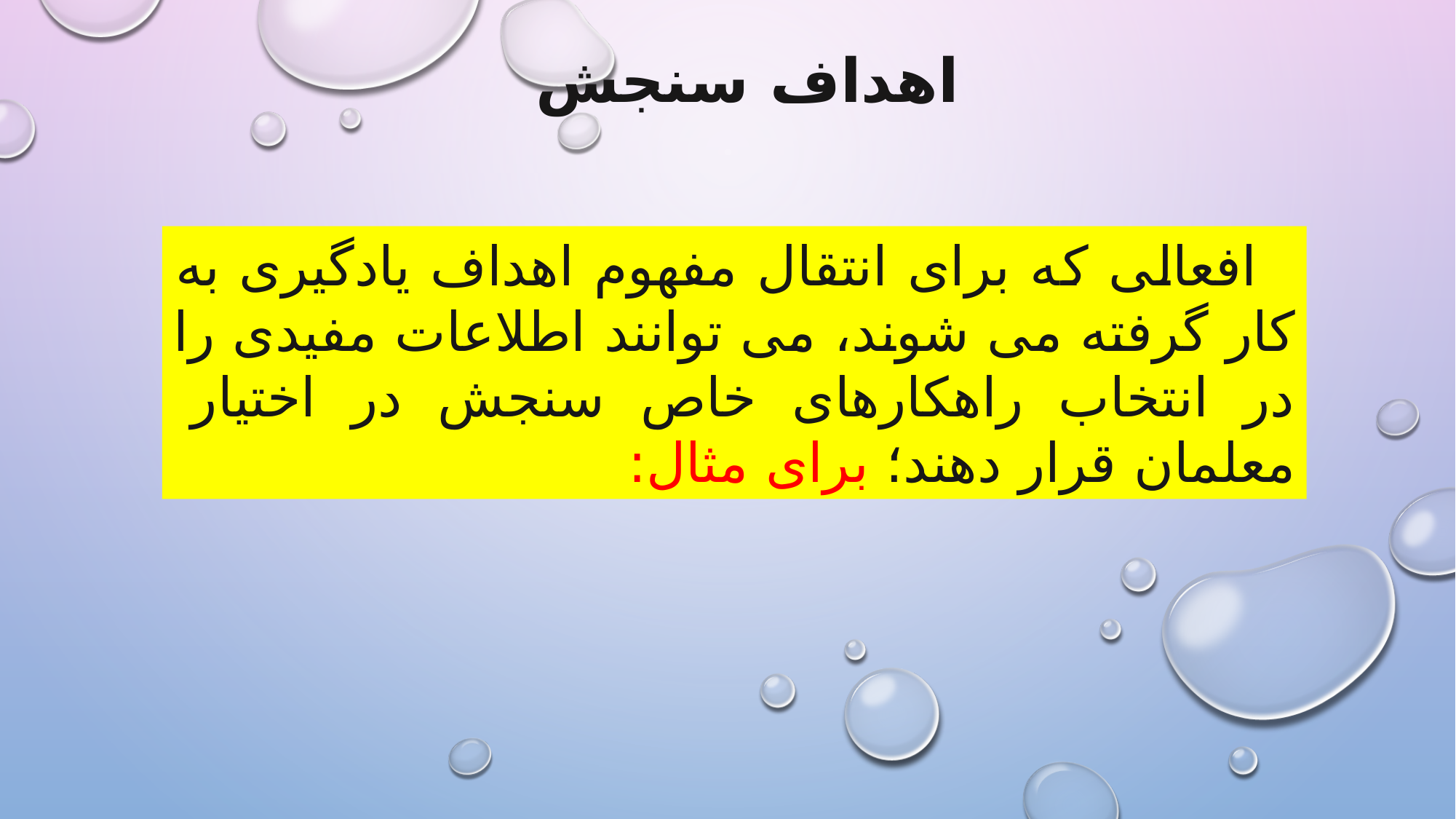

اهداف سنجش
افعالی که برای انتقال مفهوم اهداف يادگيری به کار گرفته می شوند، می توانند اطلاعات مفيدی را در انتخاب راهکارهای خاص سنجش در اختيار معلمان قرار دهند؛ برای مثال: